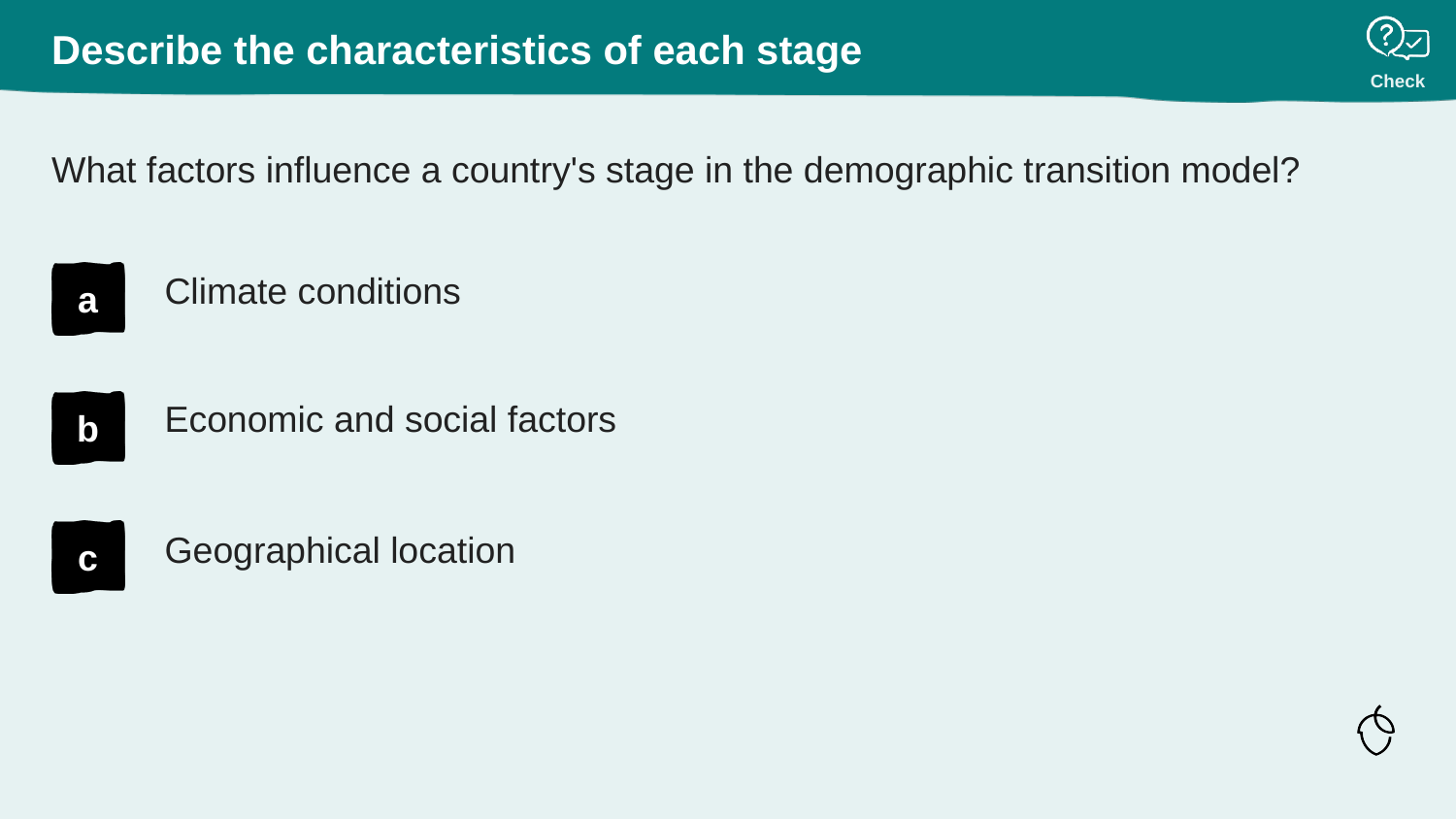

Describe the characteristics of each stage
# What factors influence a country's stage in the demographic transition model?
Climate conditions
Economic and social factors
Geographical location